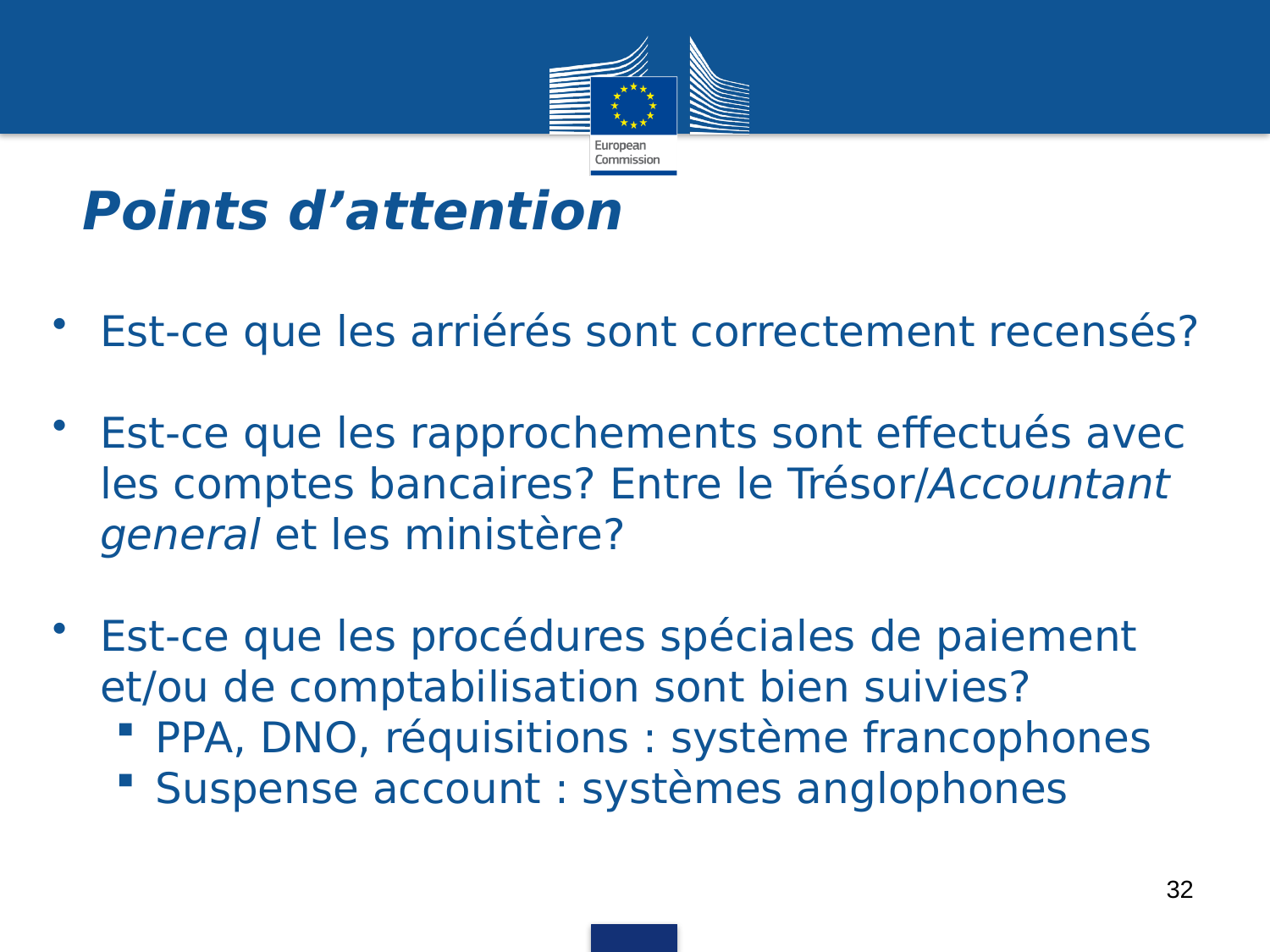

# Points d’attention
Est-ce que les arriérés sont correctement recensés?

Est-ce que les rapprochements sont effectués avec les comptes bancaires? Entre le Trésor/Accountant general et les ministère?

Est-ce que les procédures spéciales de paiement et/ou de comptabilisation sont bien suivies?
PPA, DNO, réquisitions : système francophones
Suspense account : systèmes anglophones

32